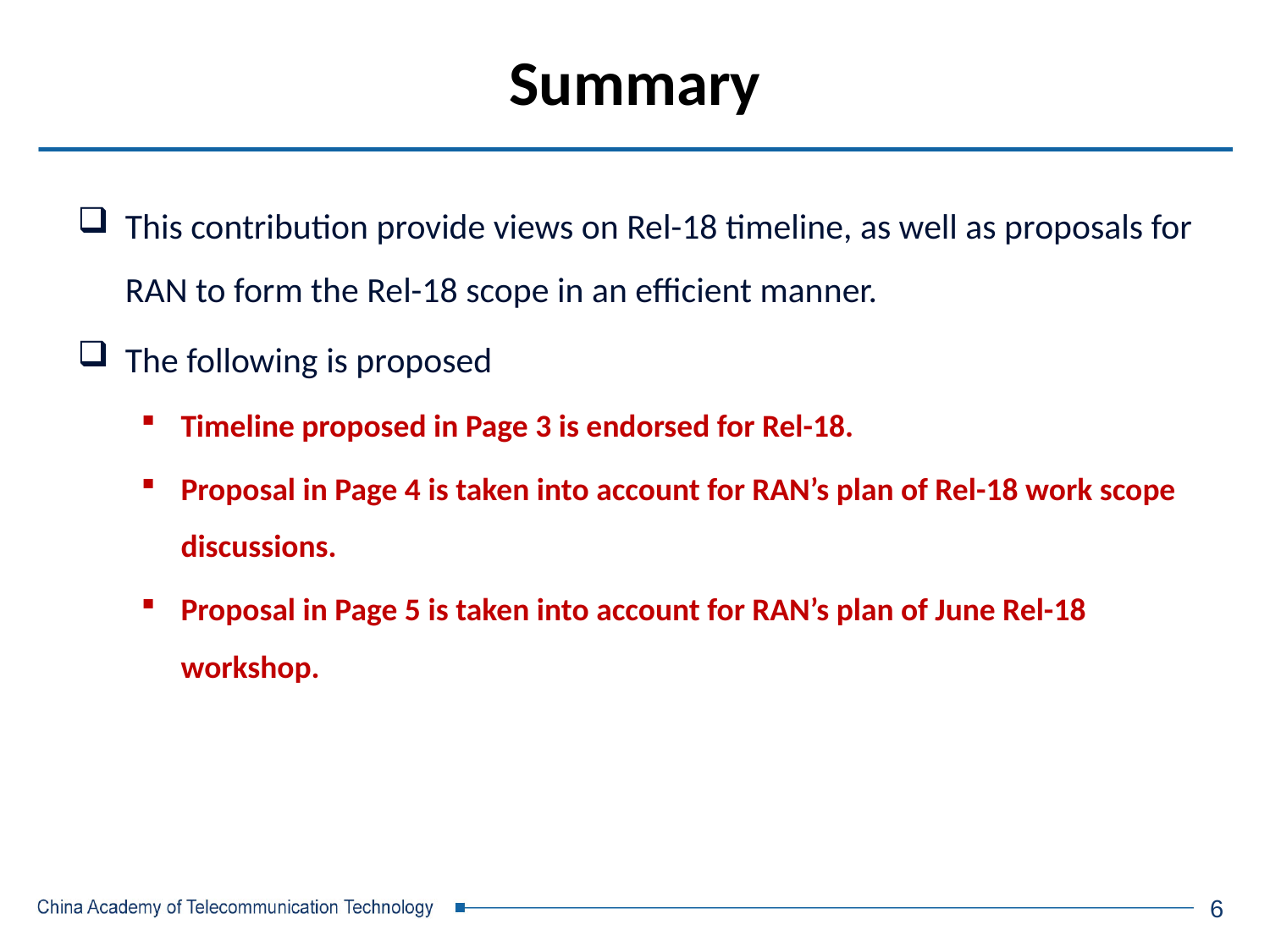

# Summary
This contribution provide views on Rel-18 timeline, as well as proposals for RAN to form the Rel-18 scope in an efficient manner.
The following is proposed
Timeline proposed in Page 3 is endorsed for Rel-18.
Proposal in Page 4 is taken into account for RAN’s plan of Rel-18 work scope discussions.
Proposal in Page 5 is taken into account for RAN’s plan of June Rel-18 workshop.
6